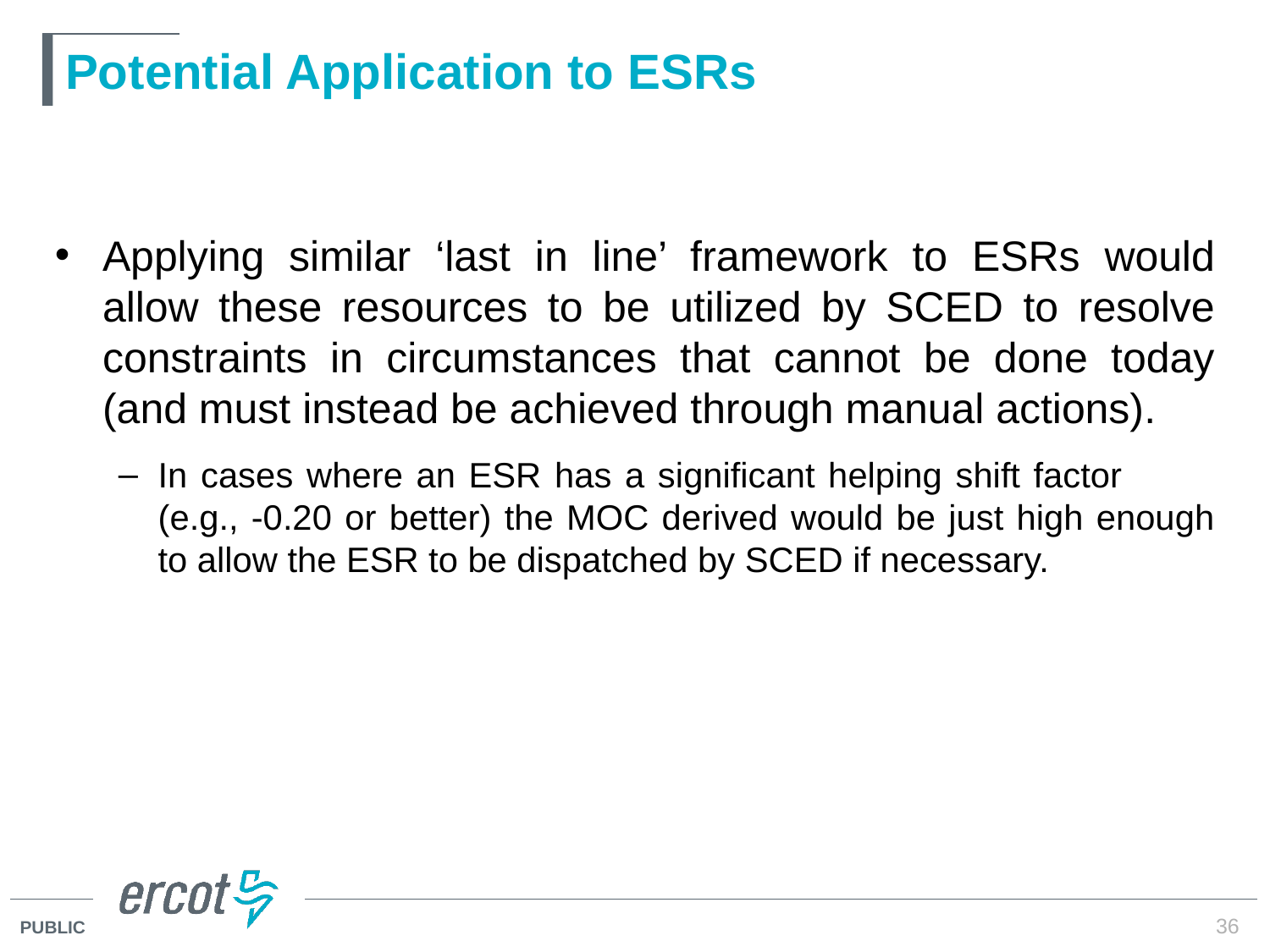

# Potential Application to ESRs
Applying similar ‘last in line’ framework to ESRs would allow these resources to be utilized by SCED to resolve constraints in circumstances that cannot be done today (and must instead be achieved through manual actions).
In cases where an ESR has a significant helping shift factor        (e.g., -0.20 or better) the MOC derived would be just high enough to allow the ESR to be dispatched by SCED if necessary.
36